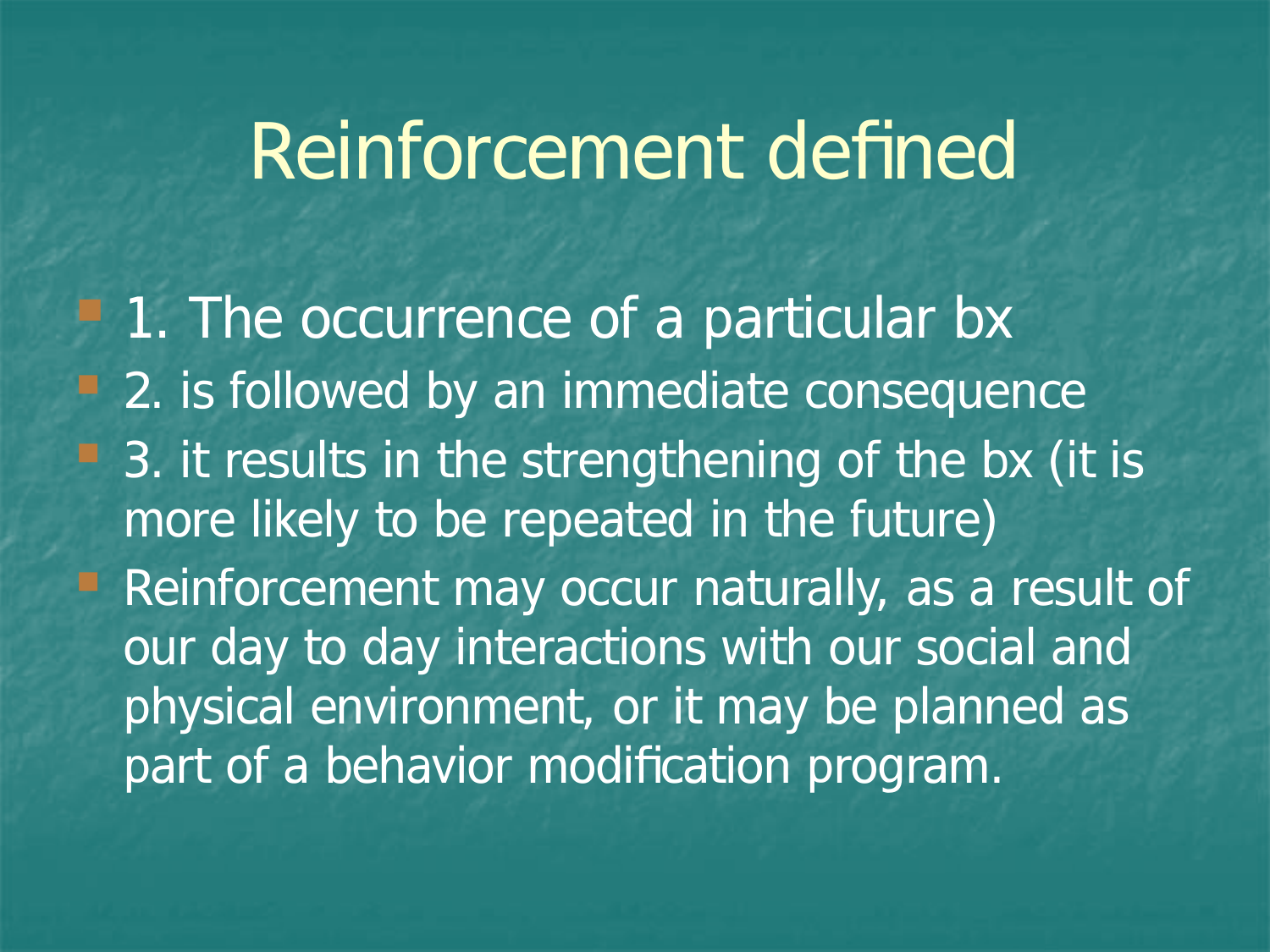

# Reinforcement defined
1. The occurrence of a particular bx
2. is followed by an immediate consequence
3. it results in the strengthening of the bx (it is more likely to be repeated in the future)
Reinforcement may occur naturally, as a result of our day to day interactions with our social and physical environment, or it may be planned as part of a behavior modification program.